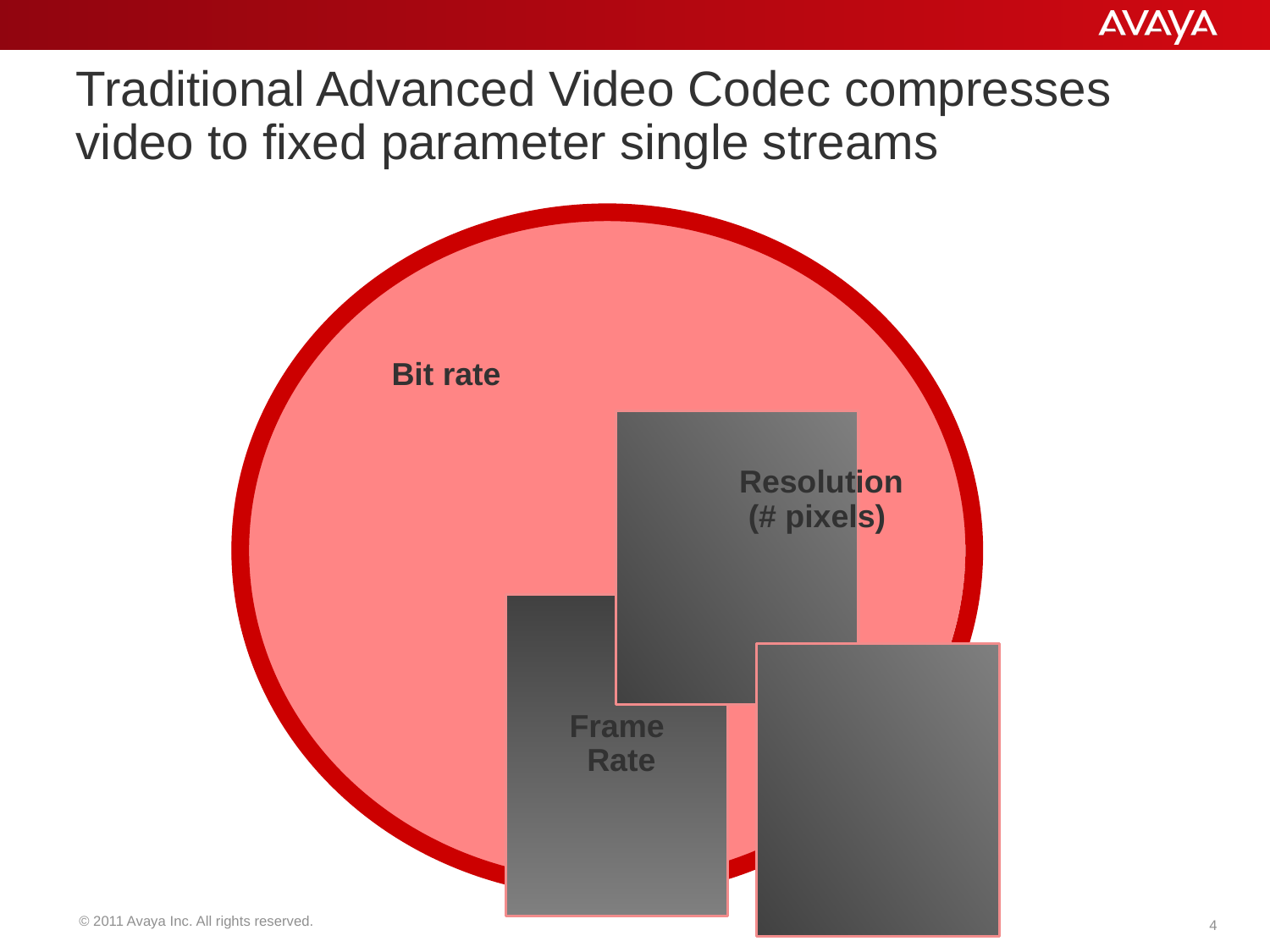

Traditional Advanced Video Codec compresses video to fixed parameter single streams

Bit rate

Resolution
(# pixels)

Frame
Rate